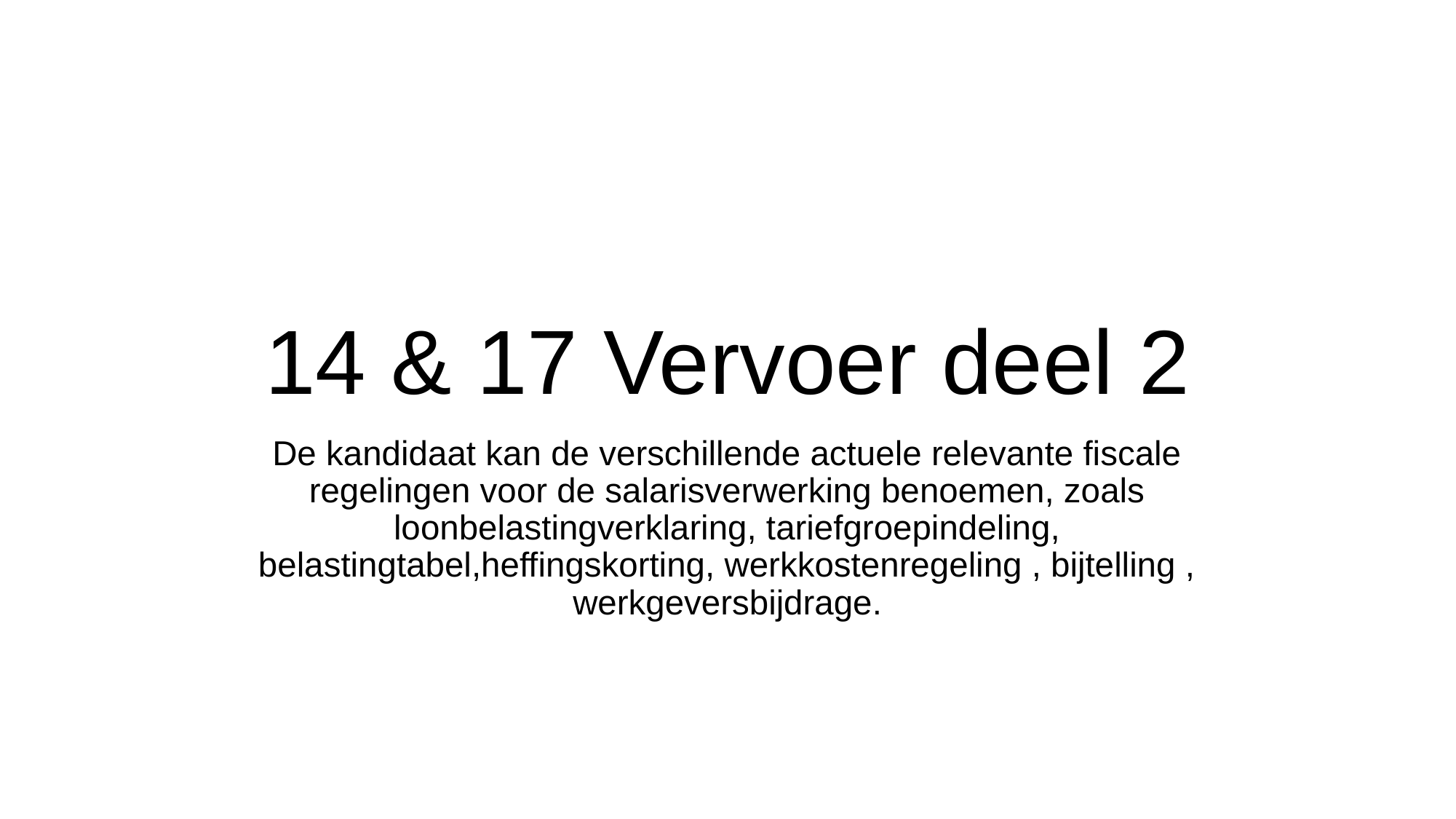

# 14 & 17 Vervoer deel 2
De kandidaat kan de verschillende actuele relevante fiscale regelingen voor de salarisverwerking benoemen, zoals loonbelastingverklaring, tariefgroepindeling, belastingtabel,heffingskorting, werkkostenregeling , bijtelling , werkgeversbijdrage.